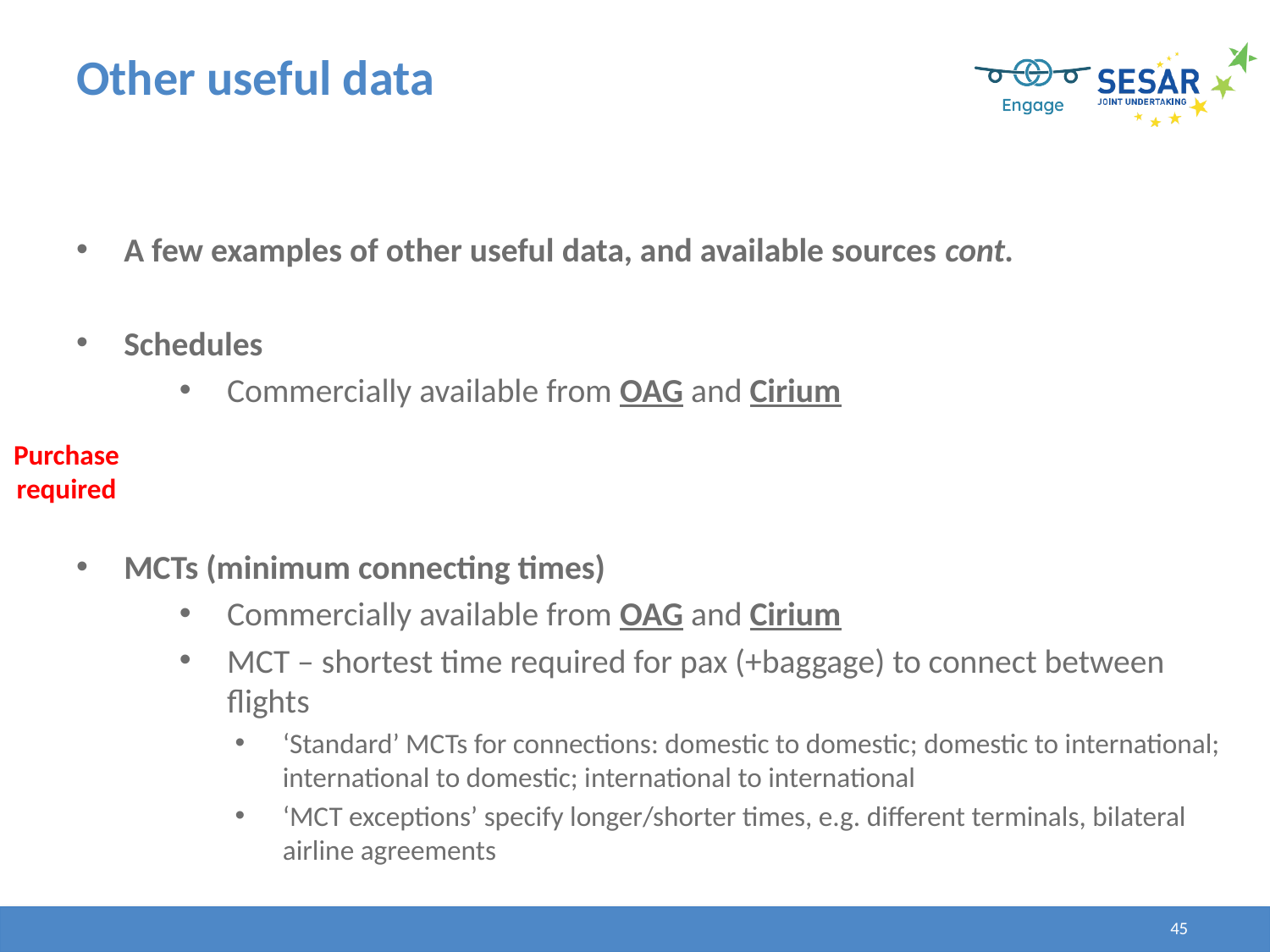

# Other useful data
A few examples of other useful data, and available sources cont.

Schedules
Commercially available from OAG and Cirium

MCTs (minimum connecting times)
Commercially available from OAG and Cirium
MCT – shortest time required for pax (+baggage) to connect between flights
‘Standard’ MCTs for connections: domestic to domestic; domestic to international; international to domestic; international to international
‘MCT exceptions’ specify longer/shorter times, e.g. different terminals, bilateral airline agreements

Purchase
required

45